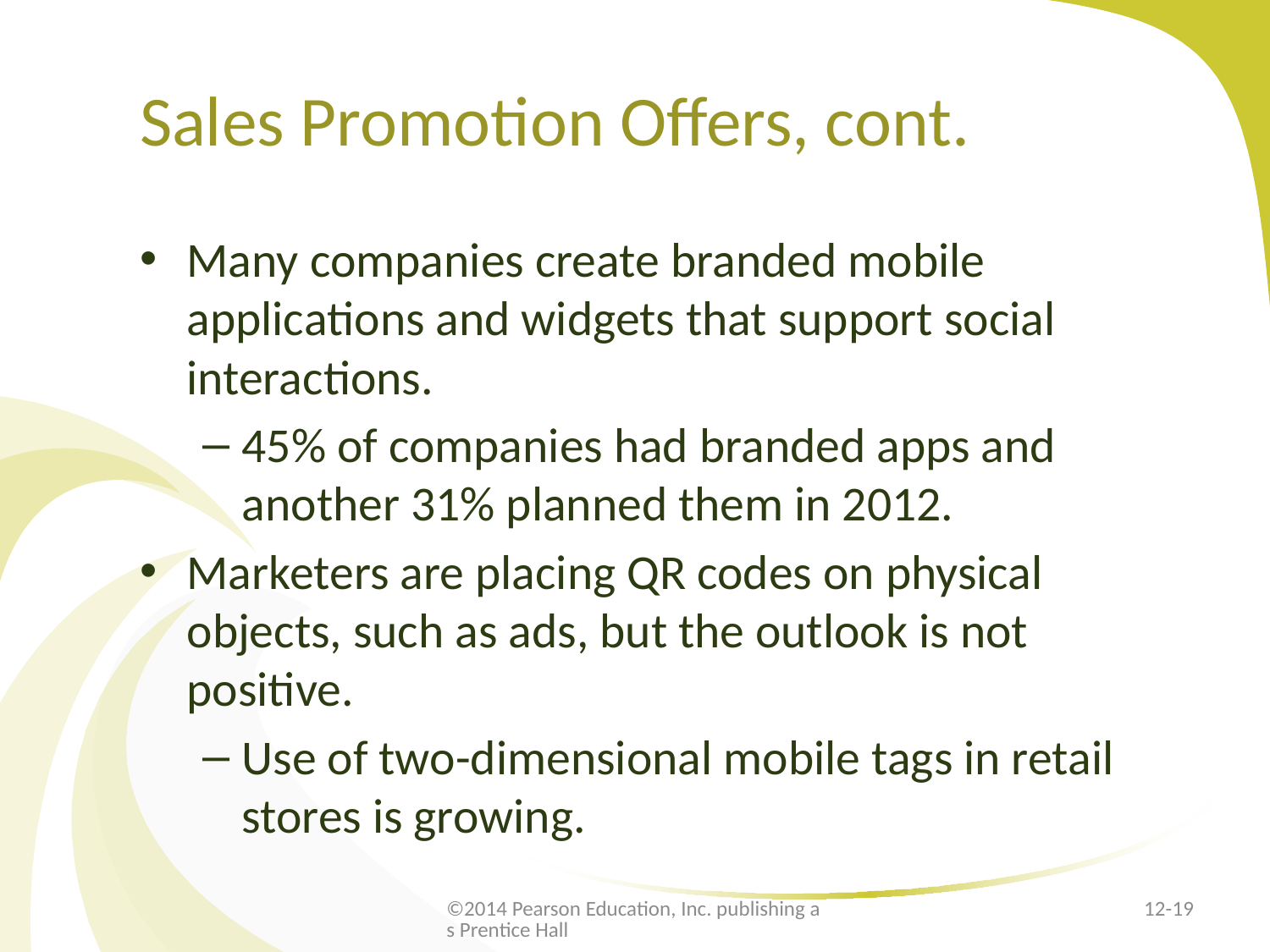

# Sales Promotion Offers, cont.
Many companies create branded mobile applications and widgets that support social interactions.
45% of companies had branded apps and another 31% planned them in 2012.
Marketers are placing QR codes on physical objects, such as ads, but the outlook is not positive.
Use of two-dimensional mobile tags in retail stores is growing.
©2014 Pearson Education, Inc. publishing as Prentice Hall
12-19